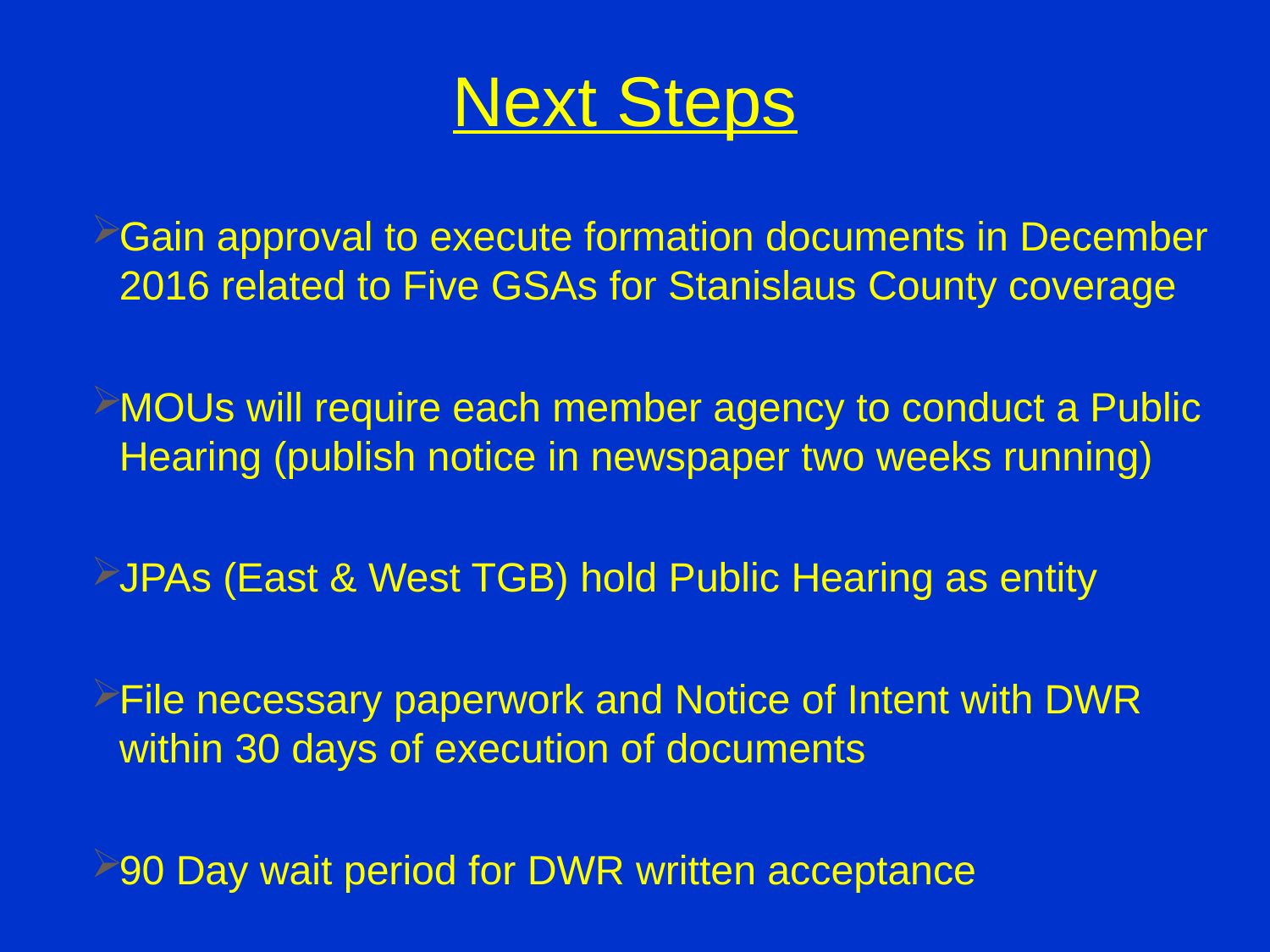

# Next Steps

Gain approval to execute formation documents in December 2016 related to Five GSAs for Stanislaus County coverage

MOUs will require each member agency to conduct a Public Hearing (publish notice in newspaper two weeks running)

JPAs (East & West TGB) hold Public Hearing as entity

File necessary paperwork and Notice of Intent with DWR within 30 days of execution of documents

90 Day wait period for DWR written acceptance

14